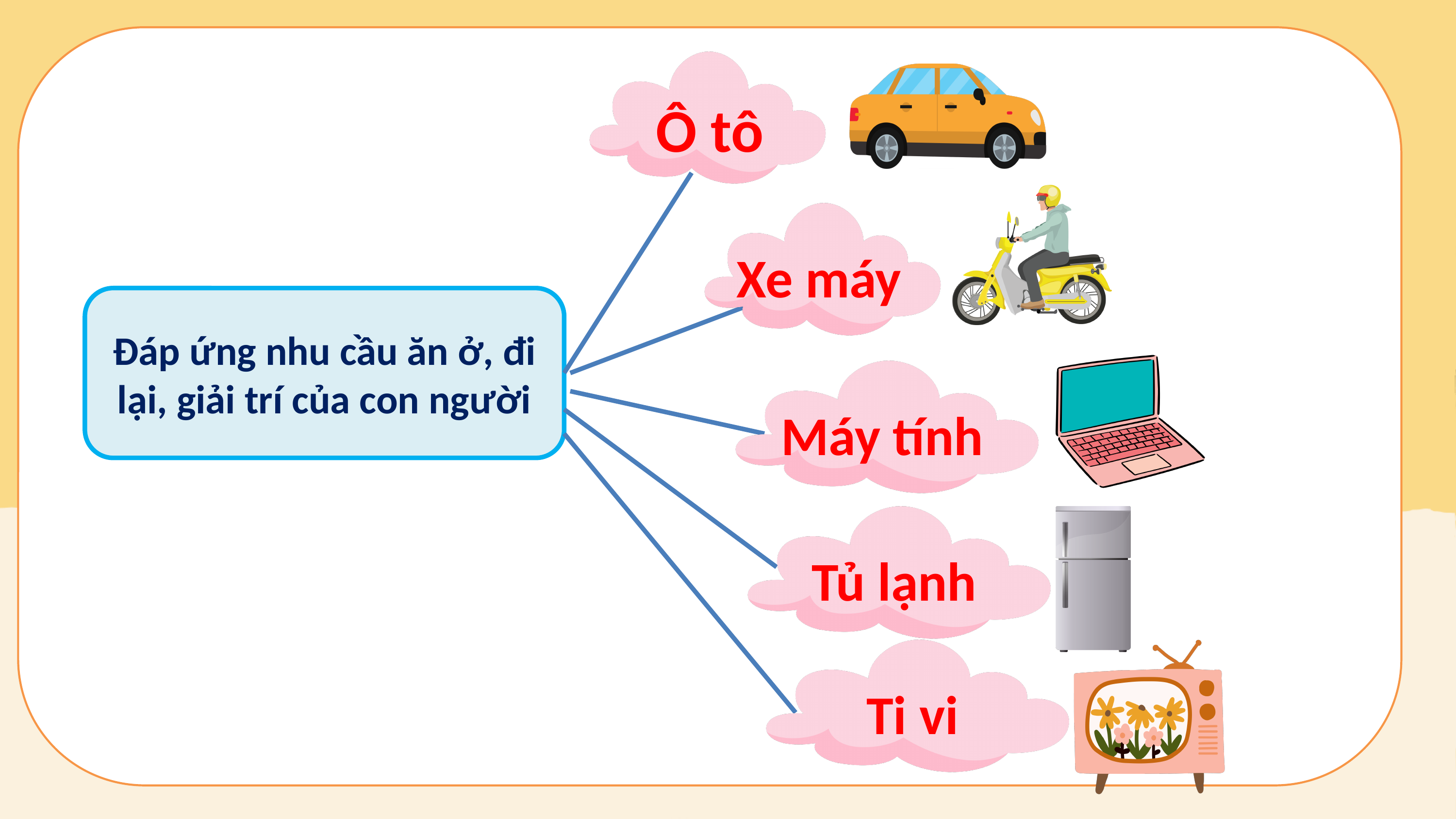

Ô tô

Xe máy
Đáp ứng nhu cầu ăn ở, đi lại, giải trí của con người

Máy tính

Tủ lạnh

Ti vi